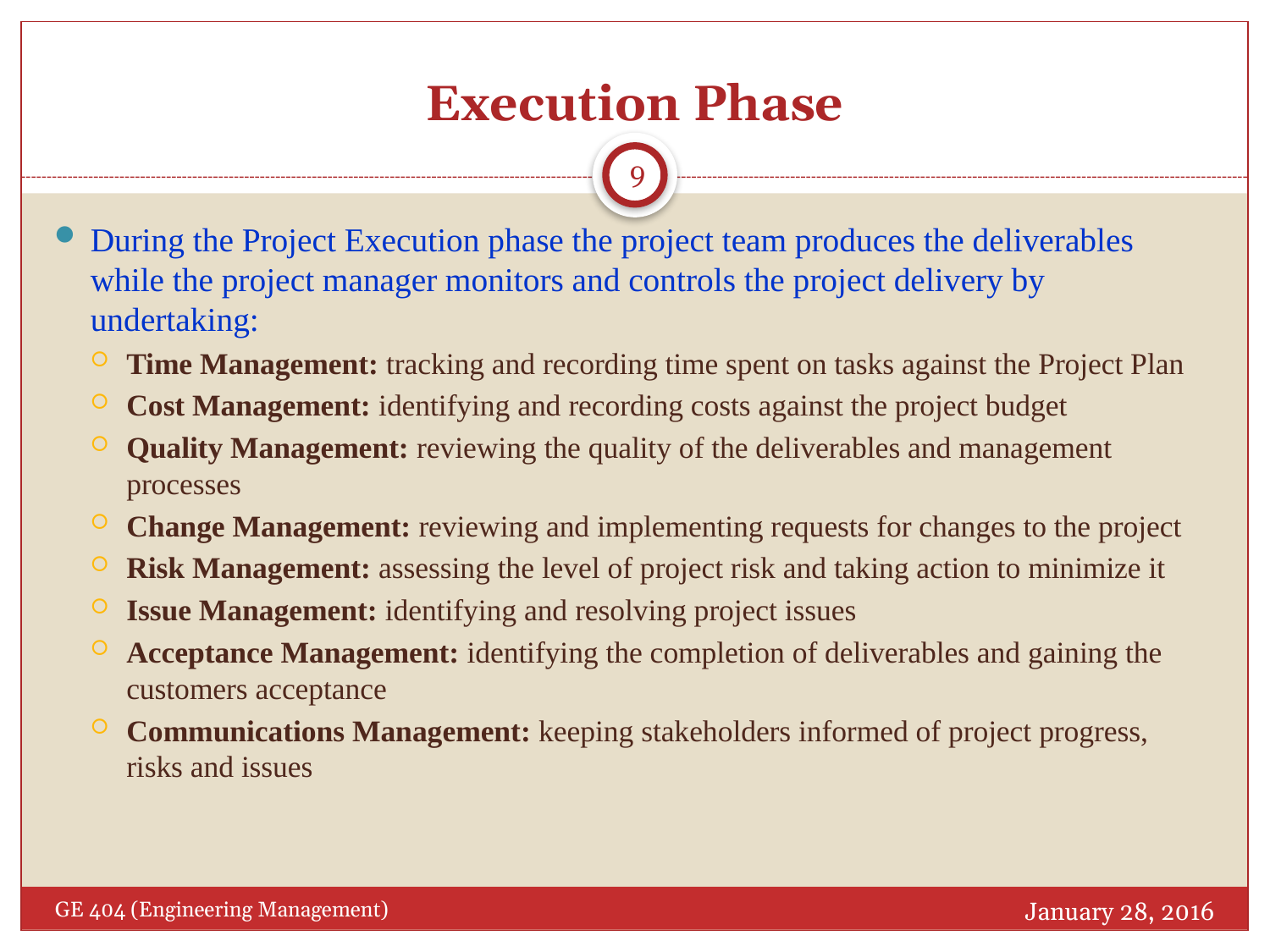

# Execution Phase
9
During the Project Execution phase the project team produces the deliverables while the project manager monitors and controls the project delivery by undertaking:
Time Management: tracking and recording time spent on tasks against the Project Plan
Cost Management: identifying and recording costs against the project budget
Quality Management: reviewing the quality of the deliverables and management processes
Change Management: reviewing and implementing requests for changes to the project
Risk Management: assessing the level of project risk and taking action to minimize it
Issue Management: identifying and resolving project issues
Acceptance Management: identifying the completion of deliverables and gaining the customers acceptance
Communications Management: keeping stakeholders informed of project progress, risks and issues

January 28, 2016
GE 404 (Engineering Management)